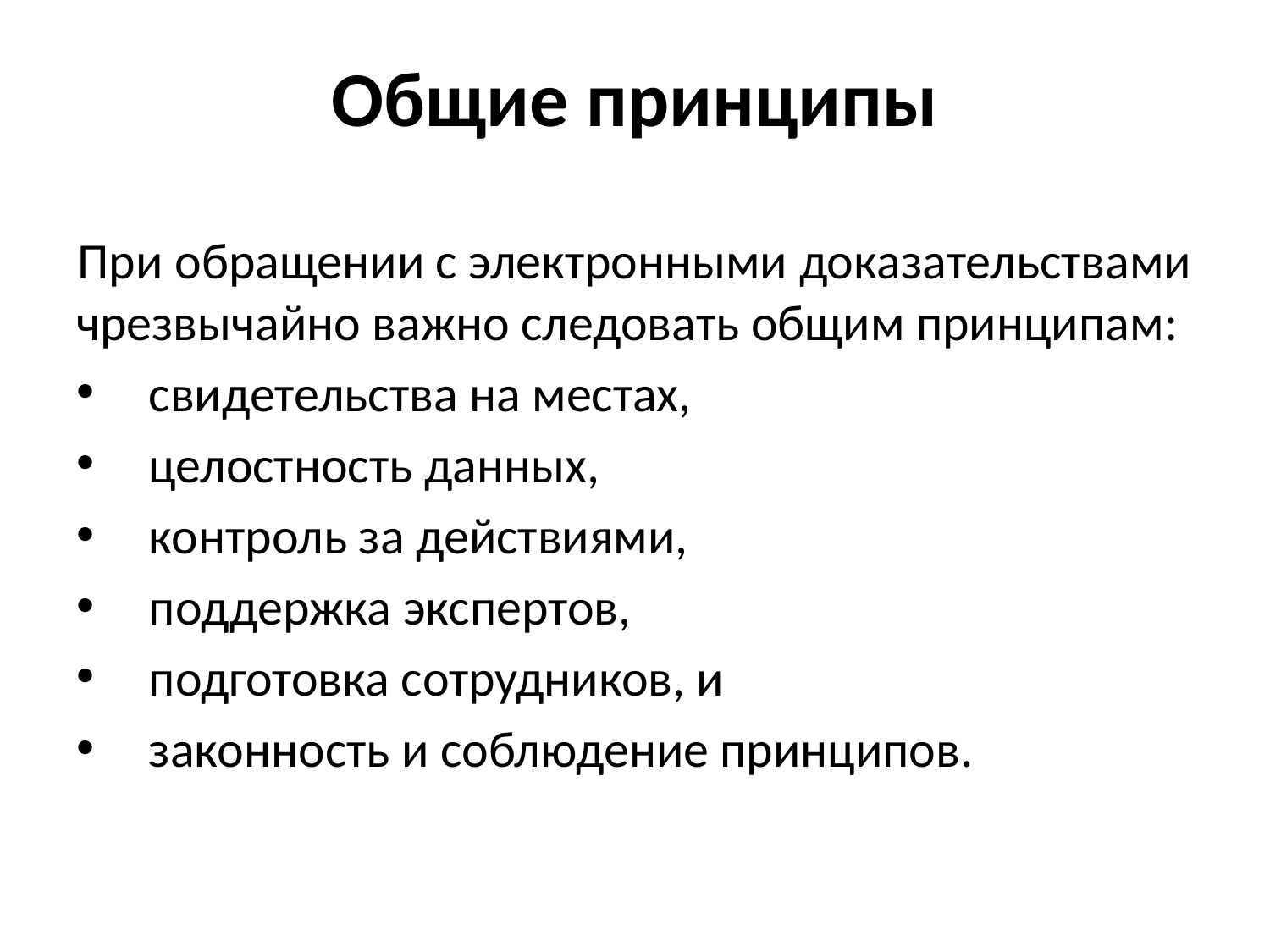

# Общие принципы
При обращении с электронными доказательствами чрезвычайно важно следовать общим принципам:
свидетельства на местах,
целостность данных,
контроль за действиями,
поддержка экспертов,
подготовка сотрудников, и
законность и соблюдение принципов.